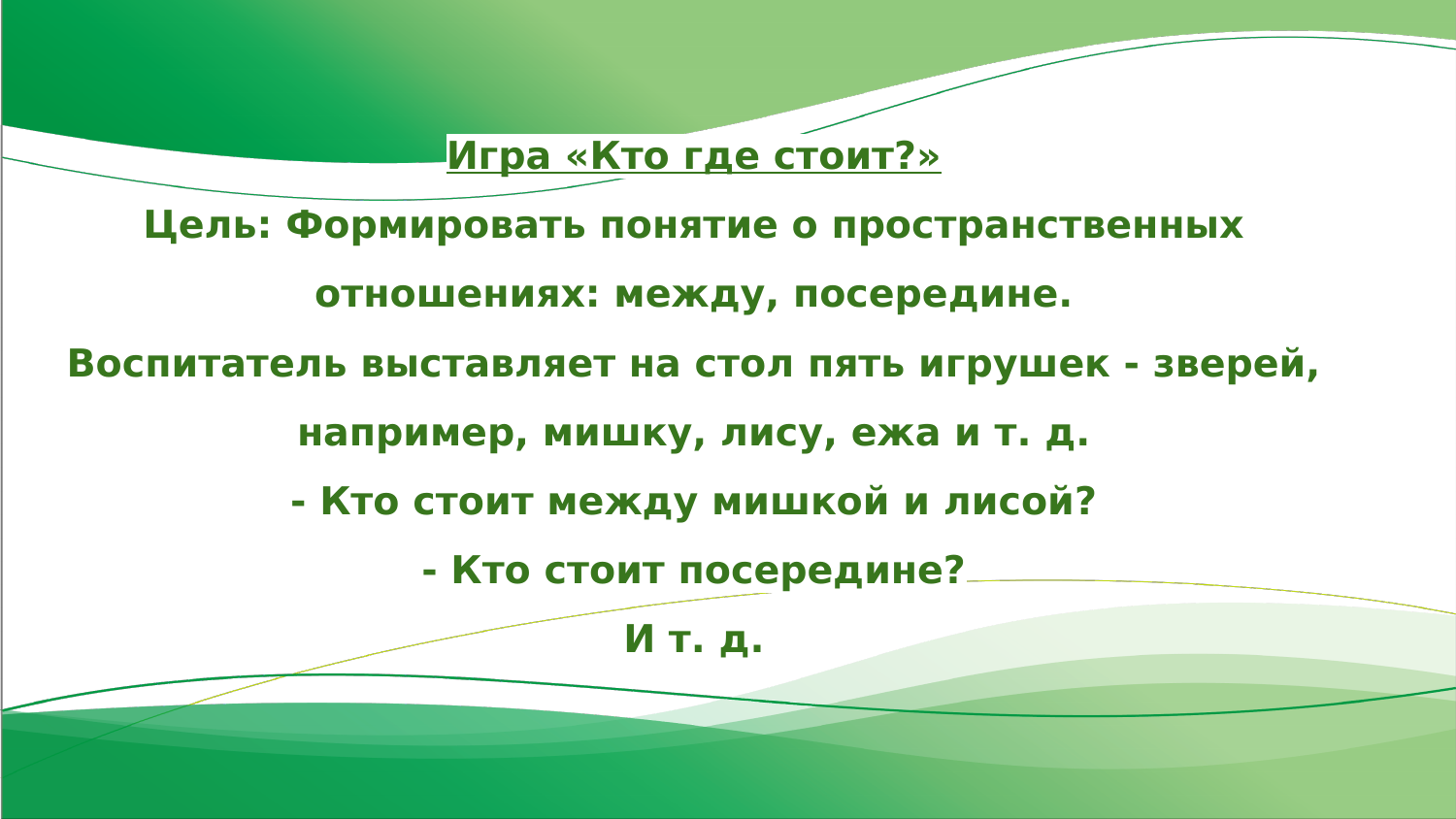

Игра «Кто где стоит?»
Цель: Формировать понятие о пространственных отношениях: между, посередине.
Воспитатель выставляет на стол пять игрушек - зверей, например, мишку, лису, ежа и т. д.
- Кто стоит между мишкой и лисой?
- Кто стоит посередине?
И т. д.